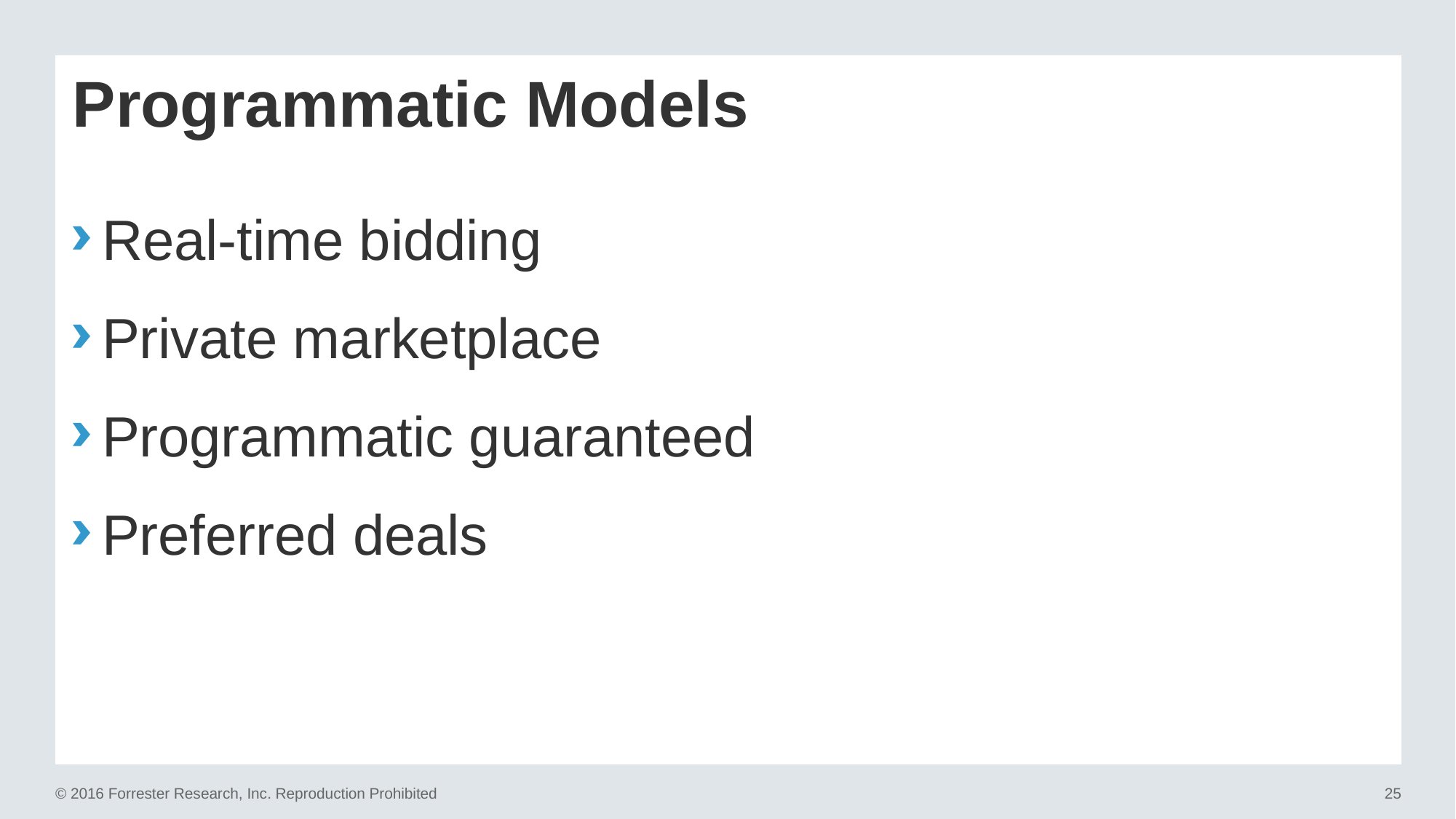

# Programmatic Models
Real-time bidding
Private marketplace
Programmatic guaranteed
Preferred deals